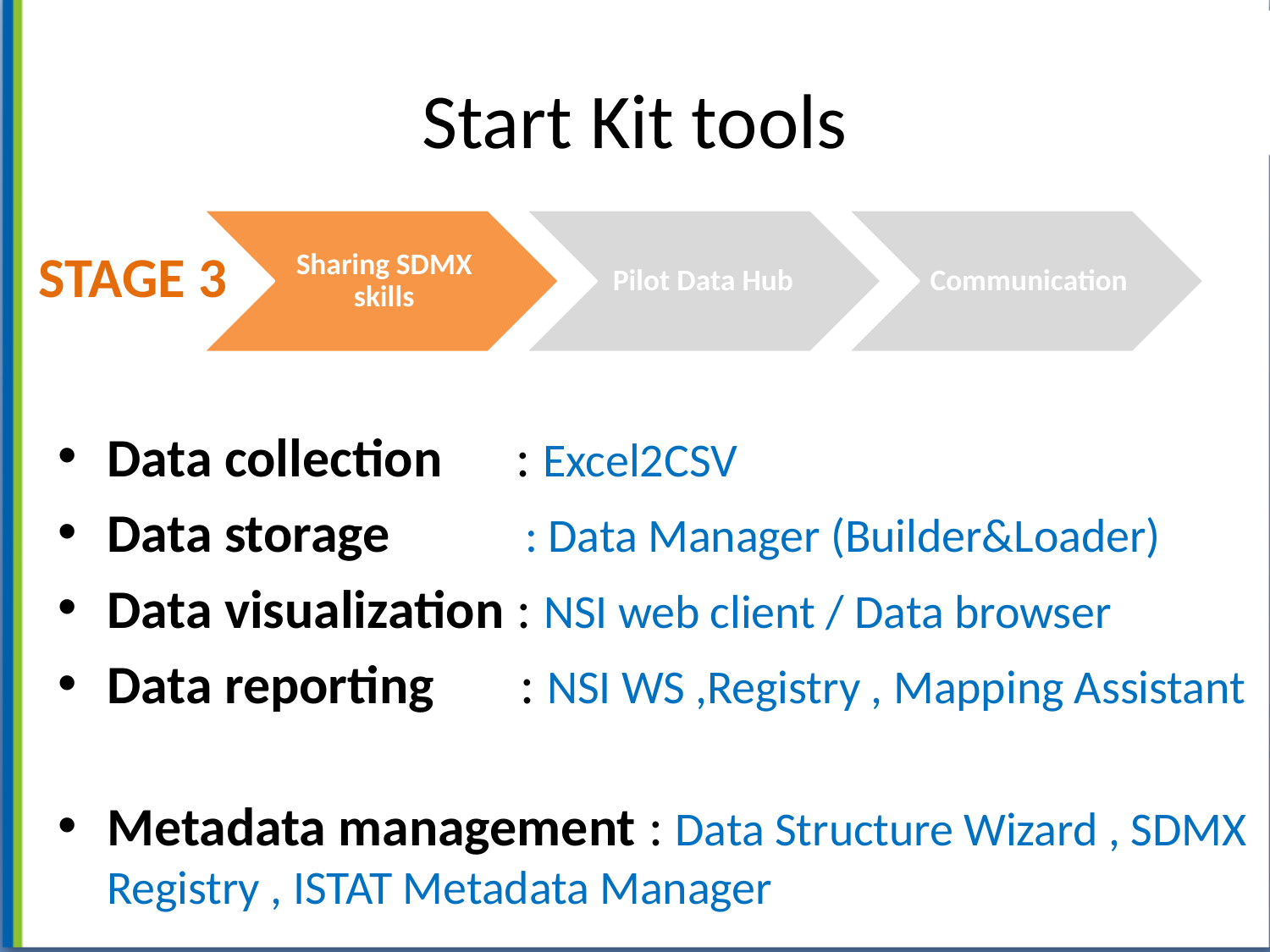

# Start Kit tools
Sharing SDMX skills
Pilot Data Hub
Communication
STAGE 3
Data collection      : Excel2CSV
Data storage           : Data Manager (Builder&Loader)
Data visualization : NSI web client / Data browser
Data reporting       : NSI WS ,Registry , Mapping Assistant

Metadata management : Data Structure Wizard , SDMX Registry , ISTAT Metadata Manager